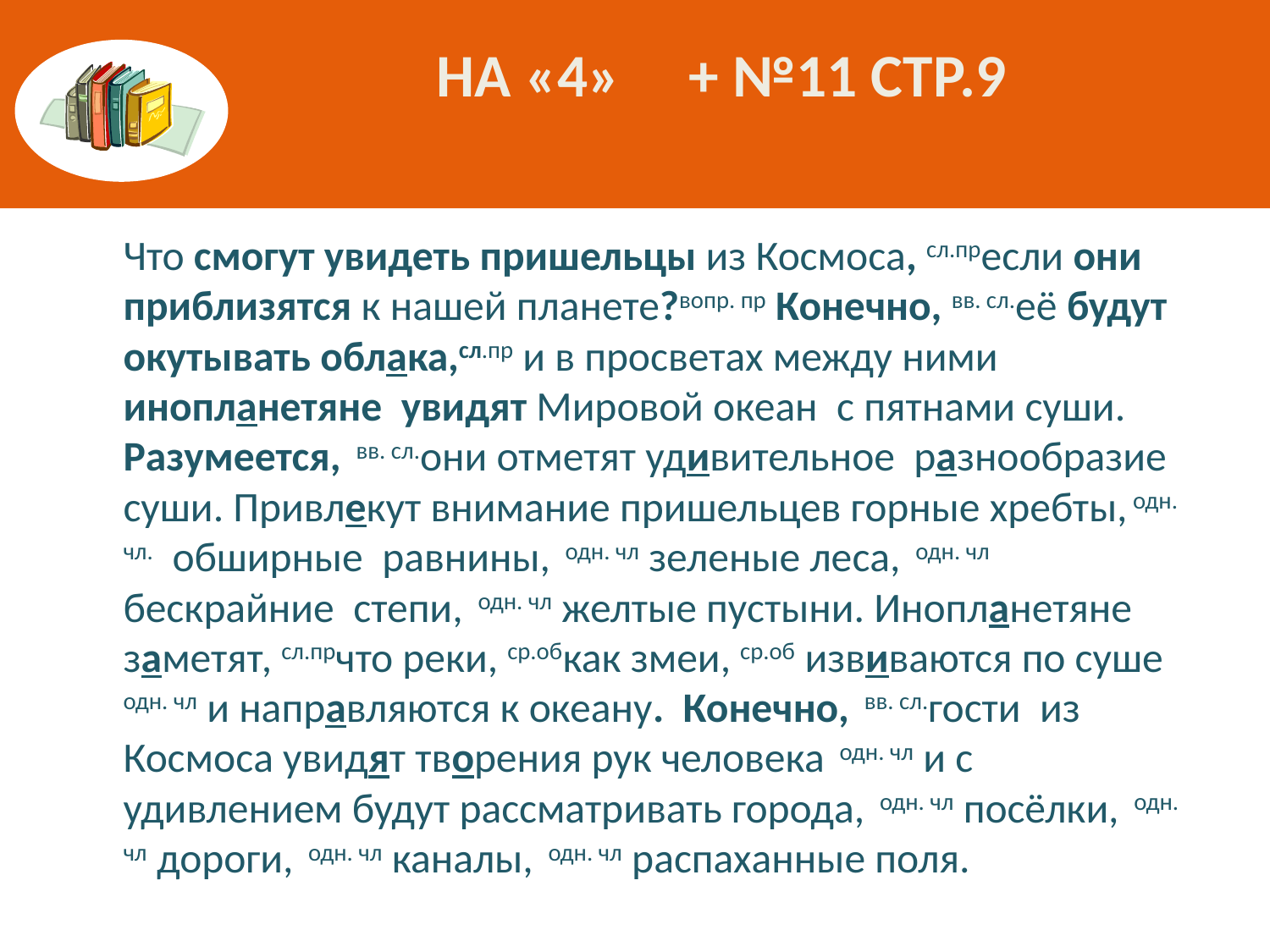

# На «4»     + №11 стр.9
		Что смогут увидеть пришельцы из Космоса, сл.пресли они приблизятся к нашей планете?вопр. пр Конечно, вв. сл.её будут окутывать облака,сл.пр и в просветах между ними инопланетяне  увидят Мировой океан  с пятнами суши. Разумеется,  вв. сл.они отметят удивительное  разнообразие суши. Привлекут внимание пришельцев горные хребты, одн. чл.  обширные  равнины,  одн. чл зеленые леса,  одн. чл бескрайние  степи,  одн. чл желтые пустыни. Инопланетяне заметят, сл.прчто реки, ср.обкак змеи, ср.об извиваются по суше  одн. чл и направляются к океану.  Конечно,  вв. сл.гости  из Космоса увидят творения рук человека  одн. чл и с удивлением будут рассматривать города,  одн. чл посёлки,  одн. чл дороги,  одн. чл каналы,  одн. чл распаханные поля.